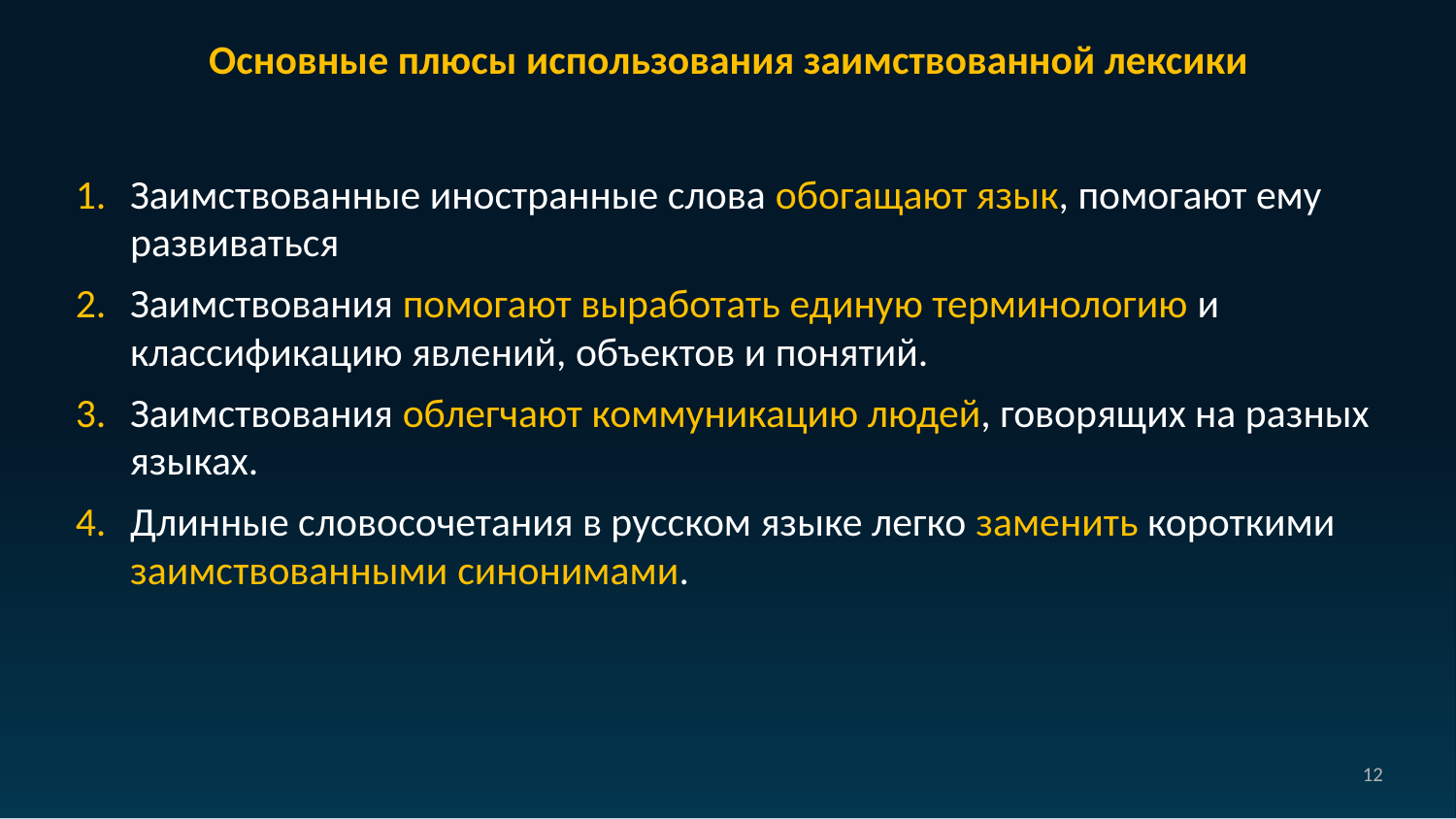

Основные плюсы использования заимствованной лексики

Заимствованные иностранные слова обогащают язык, помогают ему развиваться
Заимствования помогают выработать единую терминологию и классификацию явлений, объектов и понятий.
Заимствования облегчают коммуникацию людей, говорящих на разных языках.
Длинные словосочетания в русском языке легко заменить короткими заимствованными синонимами.

12